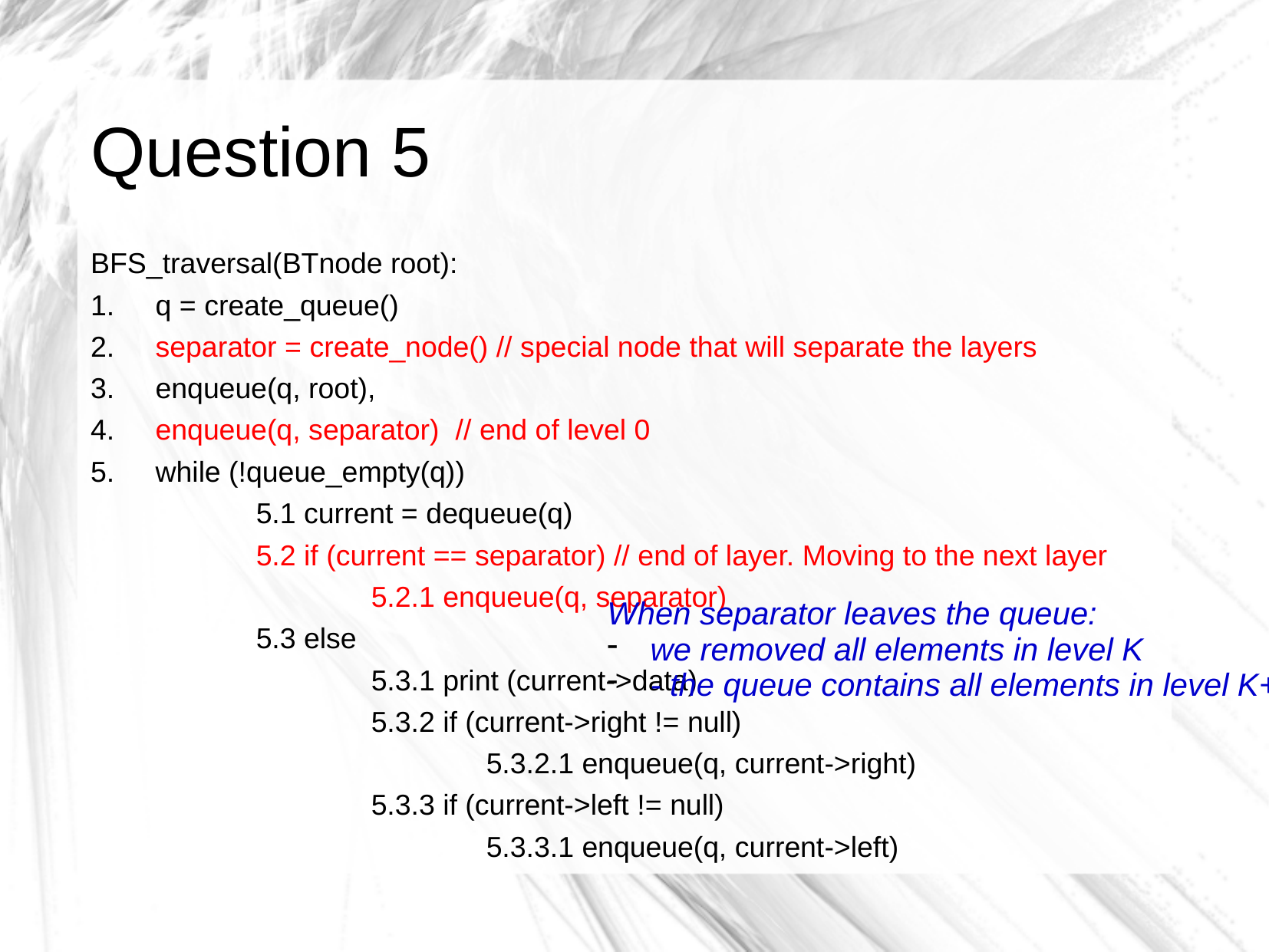

# Question 5
BFS_traversal(BTnode root):
q = create_queue()
separator = create_node() // special node that will separate the layers
enqueue(q, root),
enqueue(q, separator)  // end of level 0
while (!queue_empty(q))
	5.1 current = dequeue(q)
	5.2 if (current == separator) // end of layer. Moving to the next layer
		5.2.1 enqueue(q, separator)
	5.3 else
		5.3.1 print (current->data)
		5.3.2 if (current->right != null)
			5.3.2.1 enqueue(q, current->right)
		5.3.3 if (current->left != null)
			5.3.3.1 enqueue(q, current->left)

When separator leaves the queue:
we removed all elements in level K
- the queue contains all elements in level K+1